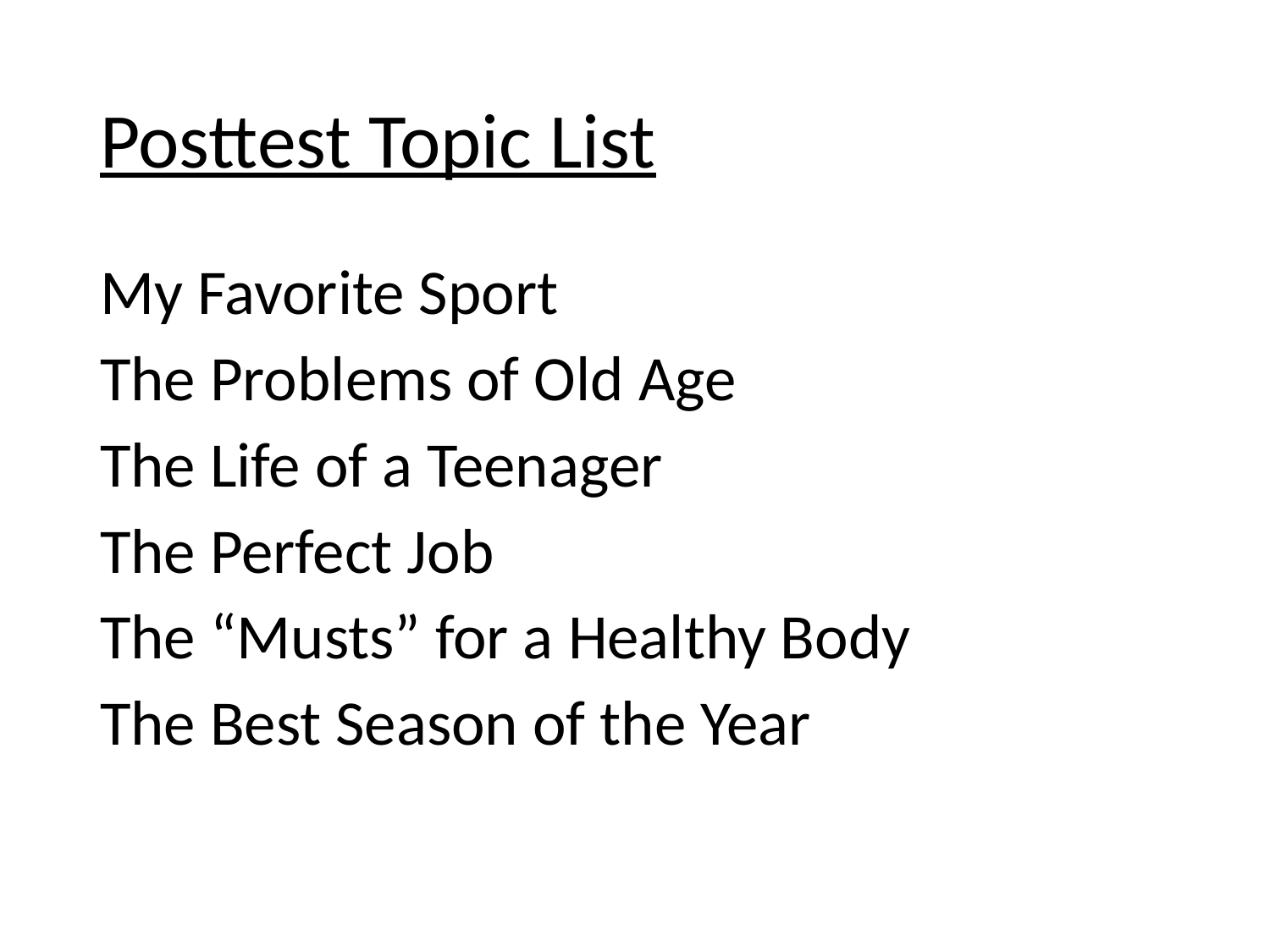

# Posttest Topic List
My Favorite Sport
The Problems of Old Age
The Life of a Teenager
The Perfect Job
The “Musts” for a Healthy Body
The Best Season of the Year